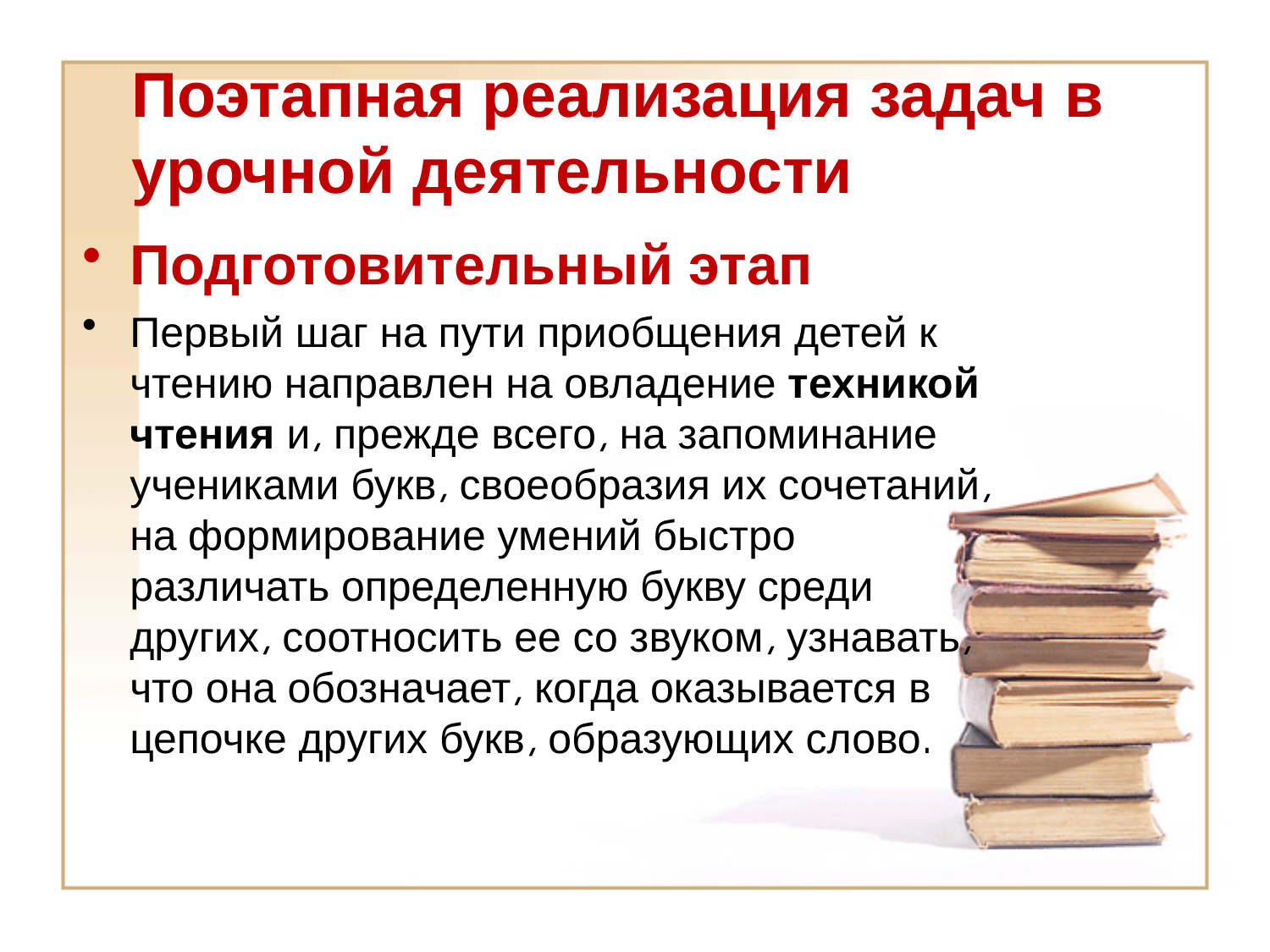

# Поэтапная реализация задач в урочной деятельности
Подготовительный этап
Первый шаг на пути приобщения детей к чтению направлен на овладение техникой чтения и, прежде всего, на запоминание учениками букв, своеобразия их сочетаний, на формирование умений быстро различать определенную букву среди других, соотносить ее со звуком, узнавать, что она обозначает, когда оказывается в цепочке других букв, образующих слово.